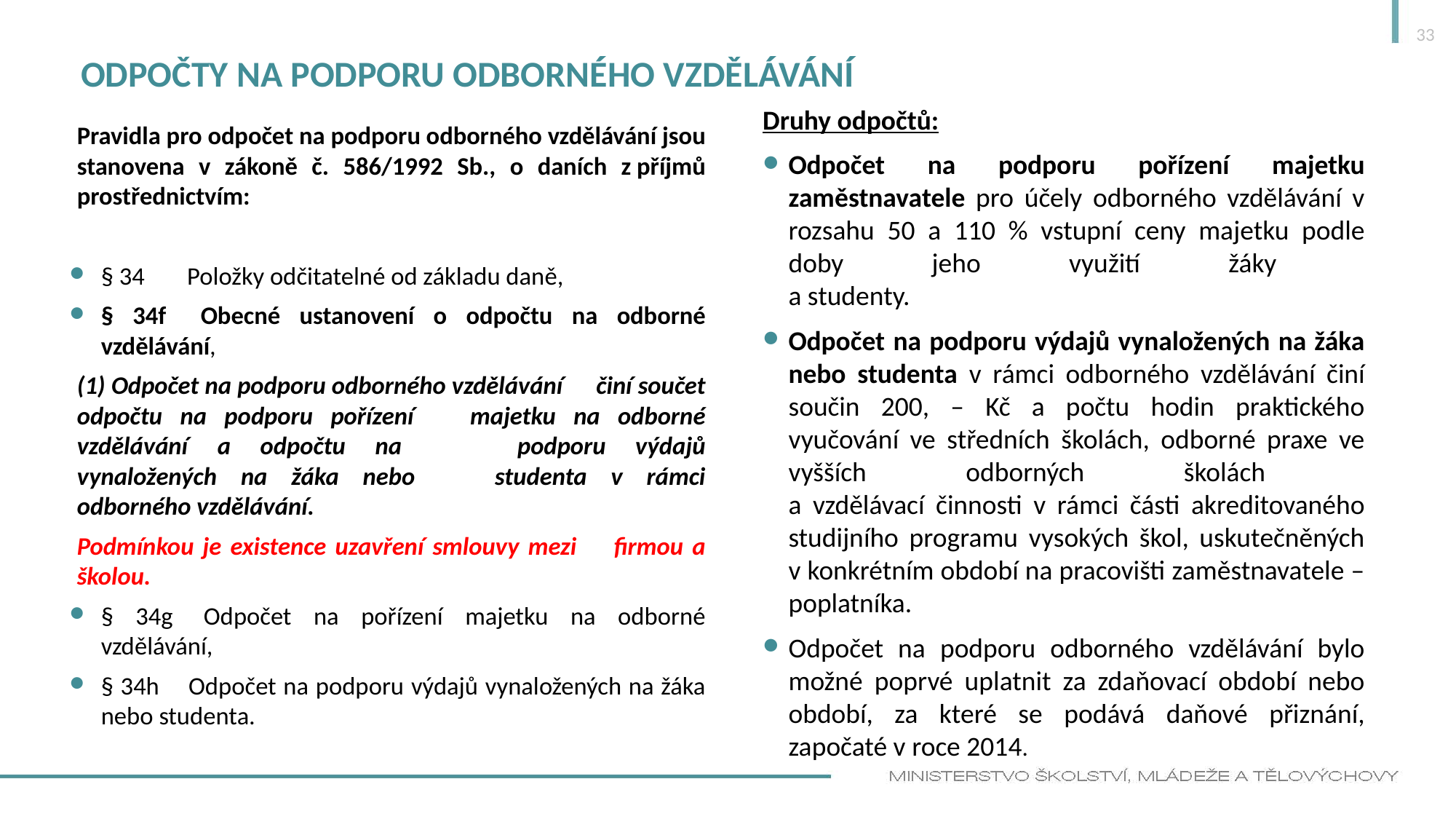

33
# Odpočty na podporu odborného vzdělávání
Druhy odpočtů:
Odpočet na podporu pořízení majetku zaměstnavatele pro účely odborného vzdělávání v rozsahu 50 a 110 % vstupní ceny majetku podle doby jeho využití žáky
a studenty.
Odpočet na podporu výdajů vynaložených na žáka nebo studenta v rámci odborného vzdělávání činí součin 200, – Kč a počtu hodin praktického vyučování ve středních školách, odborné praxe ve vyšších odborných školách
a vzdělávací činnosti v rámci části akreditovaného studijního programu vysokých škol, uskutečněných v konkrétním období na pracovišti zaměstnavatele – poplatníka.
Odpočet na podporu odborného vzdělávání bylo možné poprvé uplatnit za zdaňovací období nebo období, za které se podává daňové přiznání, započaté v roce 2014.
Pravidla pro odpočet na podporu odborného vzdělávání jsou stanovena v zákoně č. 586/1992 Sb., o daních z příjmů prostřednictvím:

§ 34	Položky odčitatelné od základu daně,
§ 34f	Obecné ustanovení o odpočtu na odborné vzdělávání,
	(1) Odpočet na podporu odborného vzdělávání 	činí součet odpočtu na podporu pořízení 	majetku na odborné vzdělávání a odpočtu na 	podporu výdajů vynaložených na žáka nebo 	studenta v rámci odborného vzdělávání.
	Podmínkou je existence uzavření smlouvy mezi 	firmou a školou.
§ 34g	Odpočet na pořízení majetku na odborné vzdělávání,
§ 34h	Odpočet na podporu výdajů vynaložených na žáka nebo studenta.